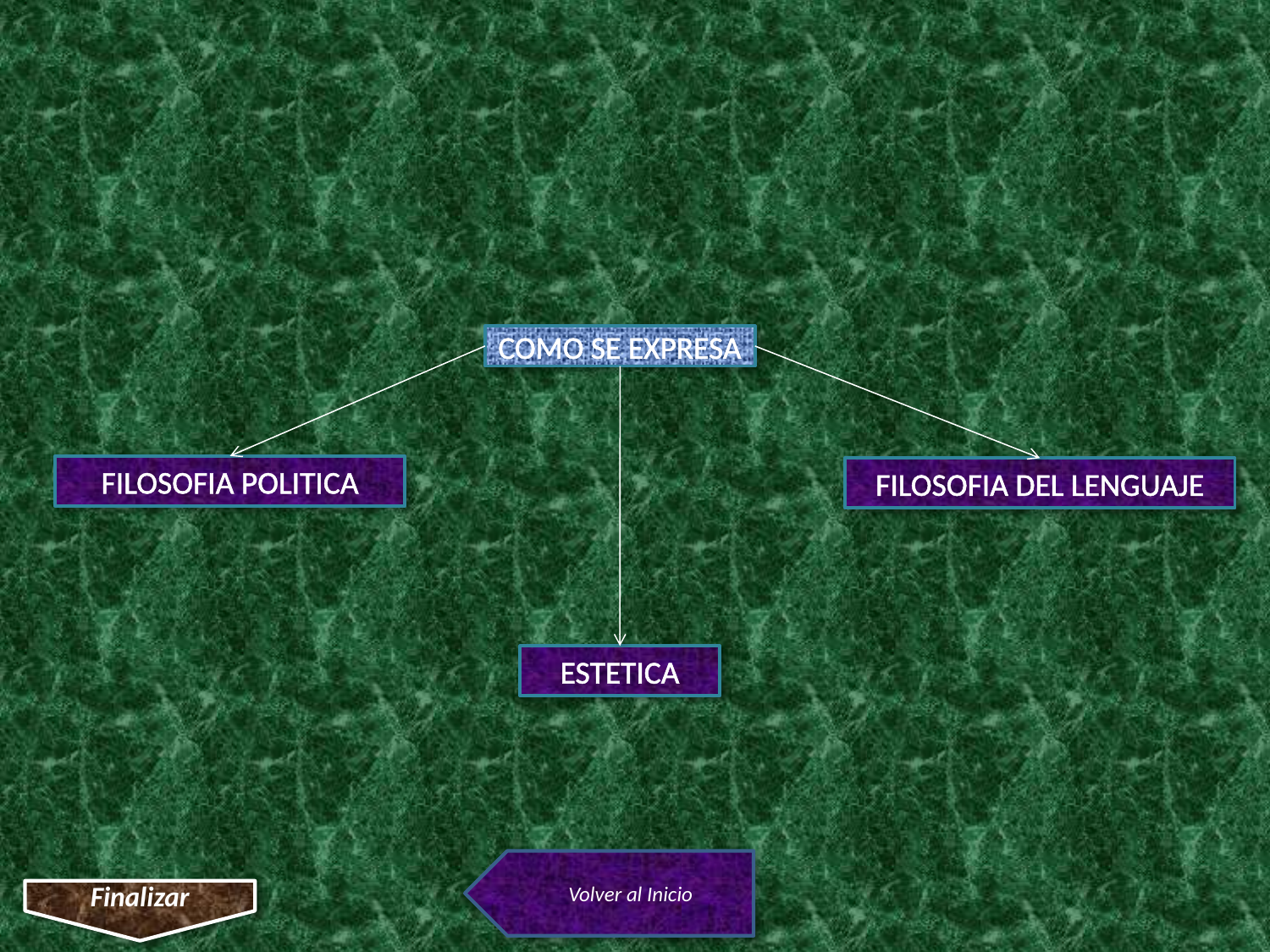

COMO SE EXPRESA
FILOSOFIA POLITICA
FILOSOFIA DEL LENGUAJE
ESTETICA
Volver al Inicio
Finalizar